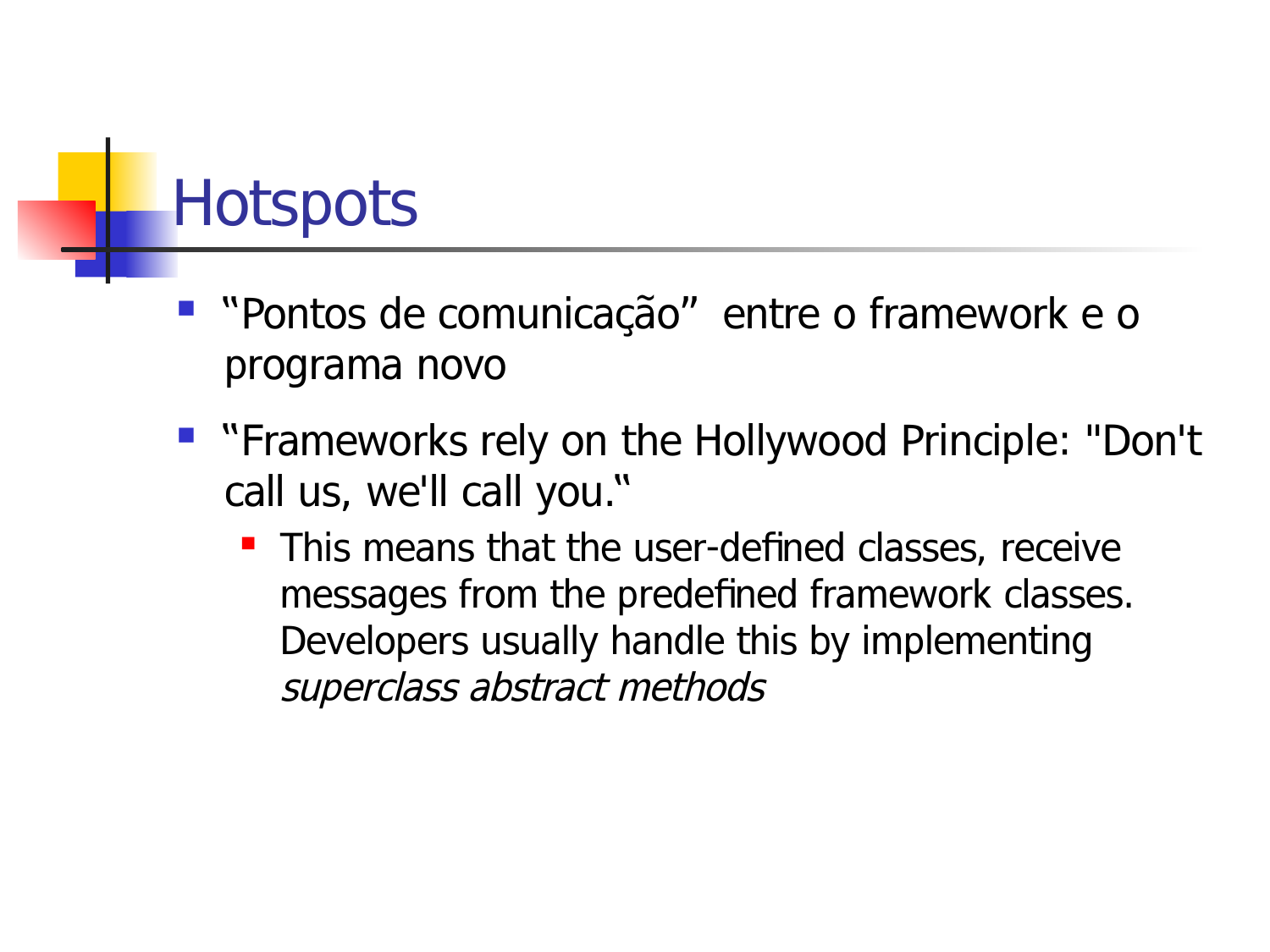

# Hotspots
“Pontos de comunicação”  entre o framework e o programa novo
“Frameworks rely on the Hollywood Principle: "Don't call us, we'll call you.“
This means that the user-defined classes, receive messages from the predefined framework classes. Developers usually handle this by implementing superclass abstract methods